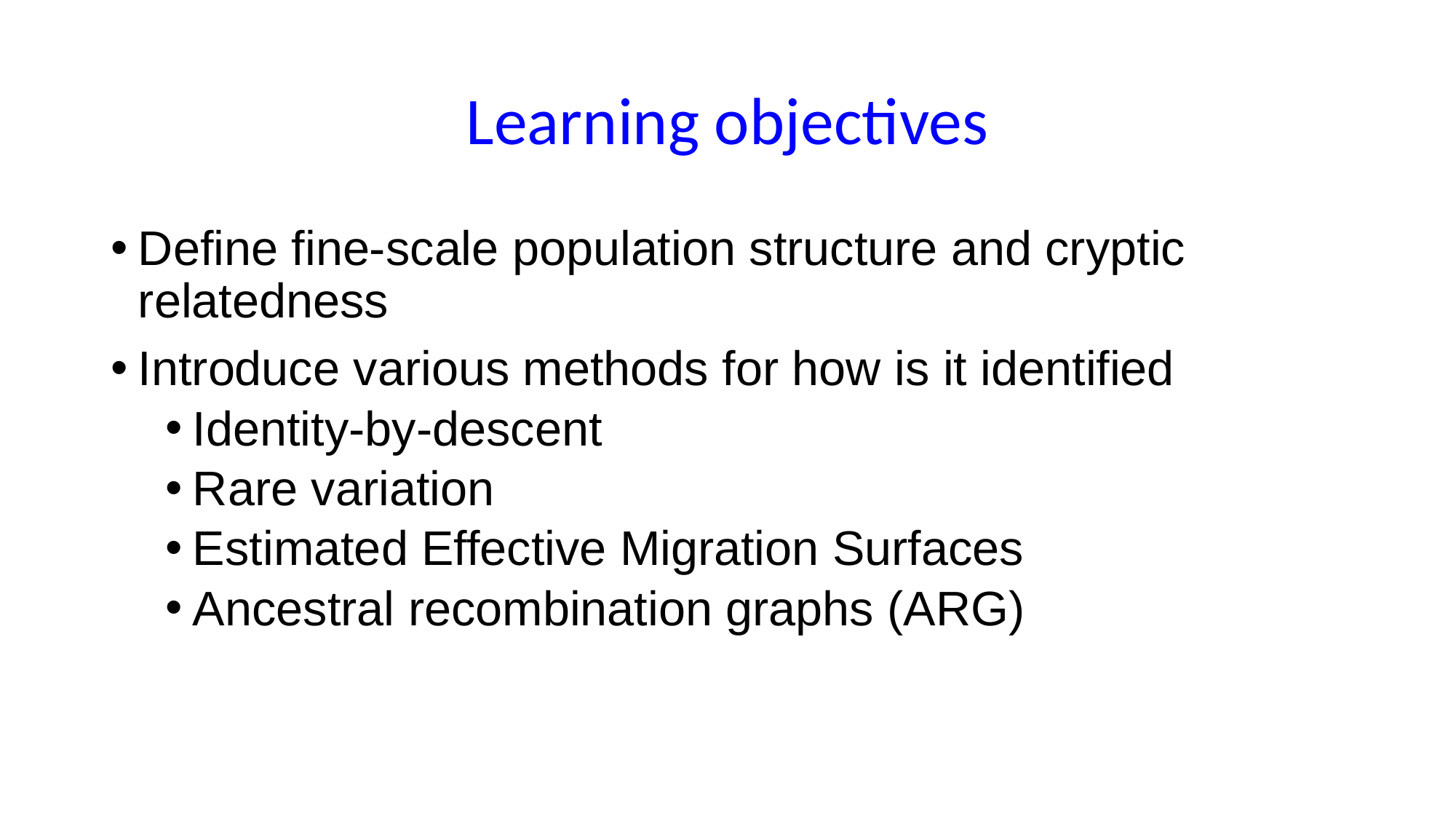

# Learning objectives
Define fine-scale population structure and cryptic relatedness
Introduce various methods for how is it identified
Identity-by-descent
Rare variation
Estimated Effective Migration Surfaces
Ancestral recombination graphs (ARG)